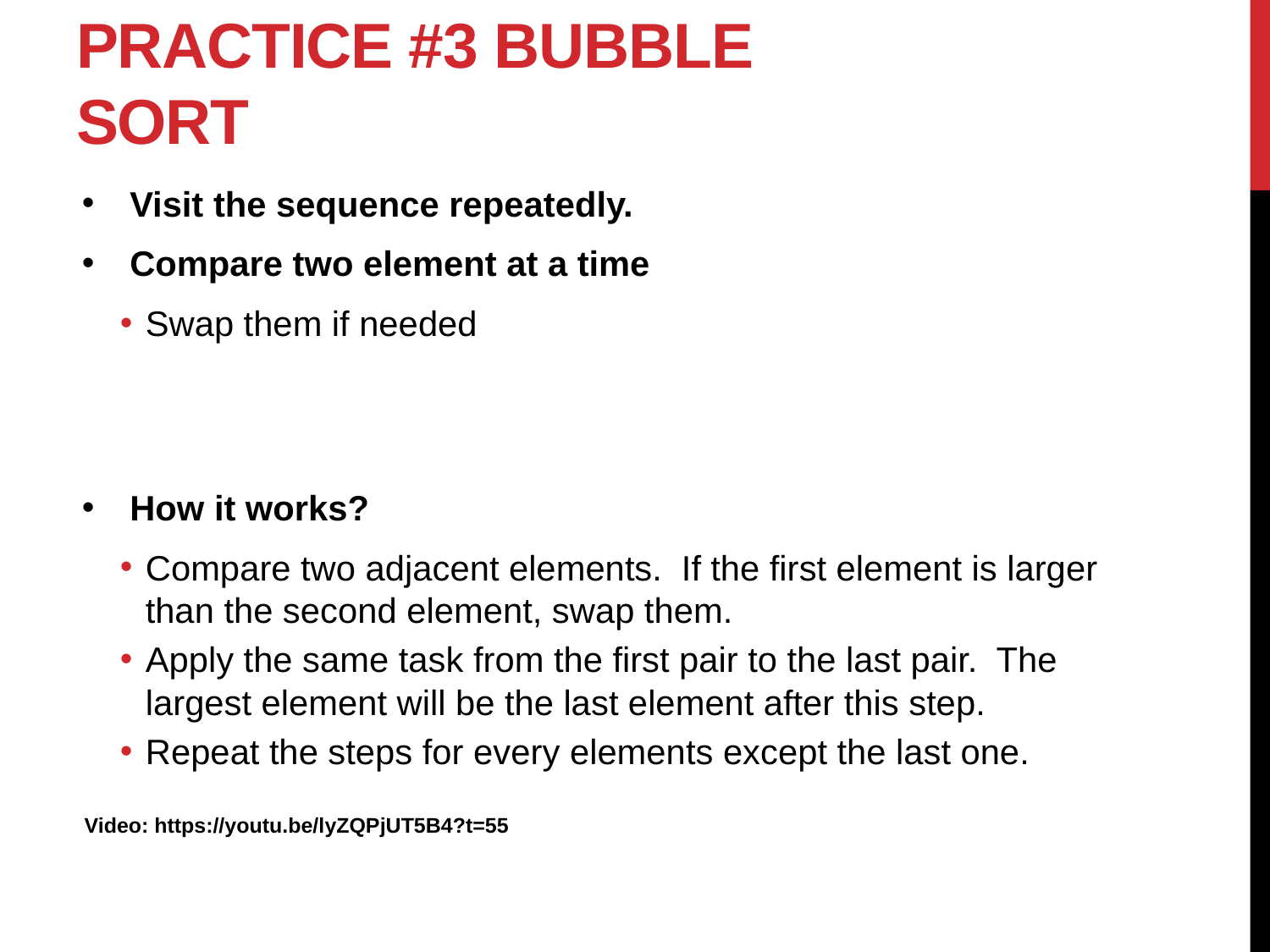

# Practice #3 Bubble sort
Visit the sequence repeatedly.
Compare two element at a time
Swap them if needed

How it works?
Compare two adjacent elements.  If the first element is larger than the second element, swap them.
Apply the same task from the first pair to the last pair.  The largest element will be the last element after this step.
Repeat the steps for every elements except the last one.
Video: https://youtu.be/lyZQPjUT5B4?t=55